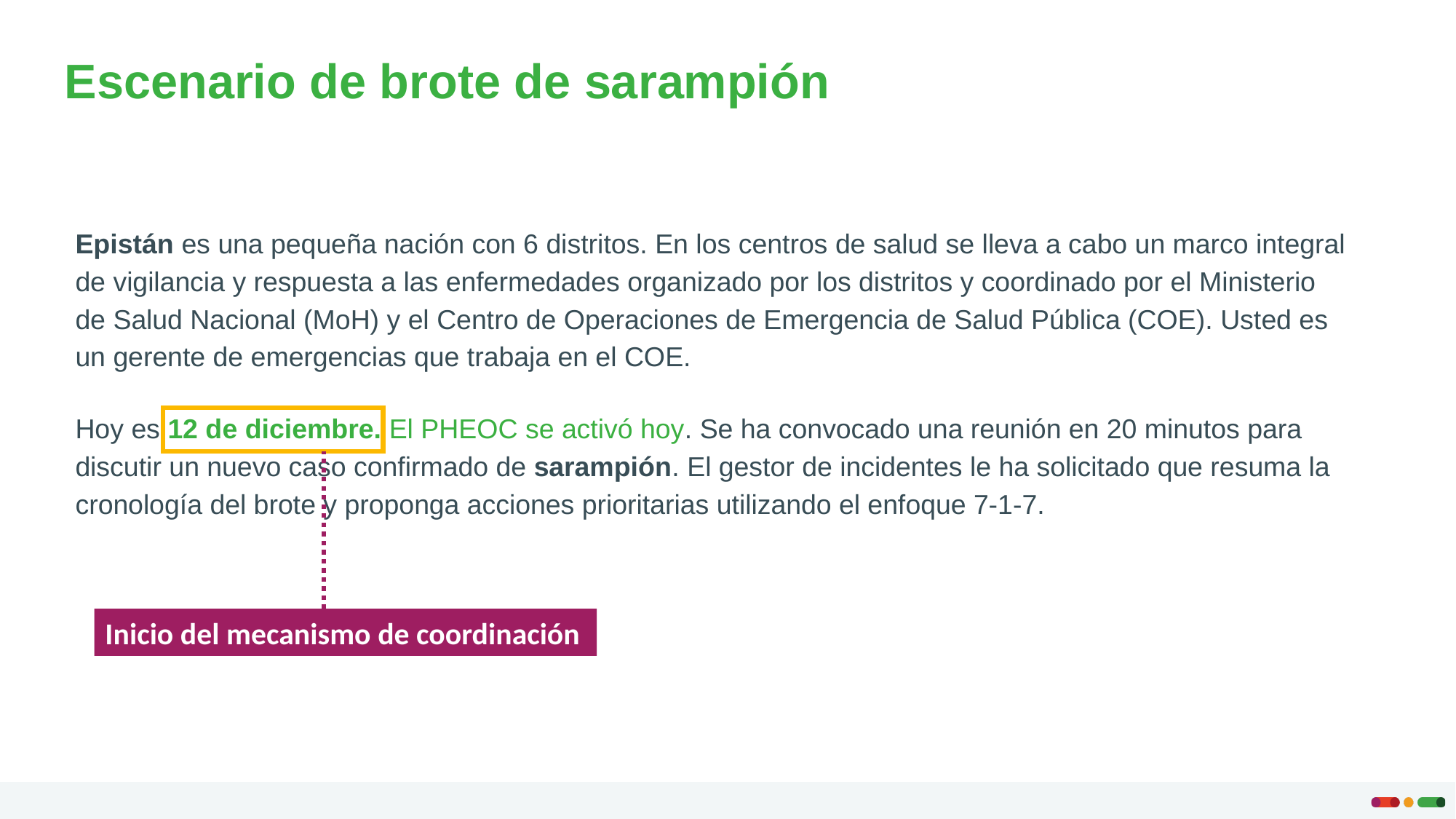

# Escenario de brote de sarampión
Epistán es una pequeña nación con 6 distritos. En los centros de salud se lleva a cabo un marco integral de vigilancia y respuesta a las enfermedades organizado por los distritos y coordinado por el Ministerio de Salud Nacional (MoH) y el Centro de Operaciones de Emergencia de Salud Pública (COE). Usted es un gerente de emergencias que trabaja en el COE.
Hoy es 12 de diciembre. El PHEOC se activó hoy. Se ha convocado una reunión en 20 minutos para discutir un nuevo caso confirmado de sarampión. El gestor de incidentes le ha solicitado que resuma la cronología del brote y proponga acciones prioritarias utilizando el enfoque 7-1-7.

Inicio del mecanismo de coordinación